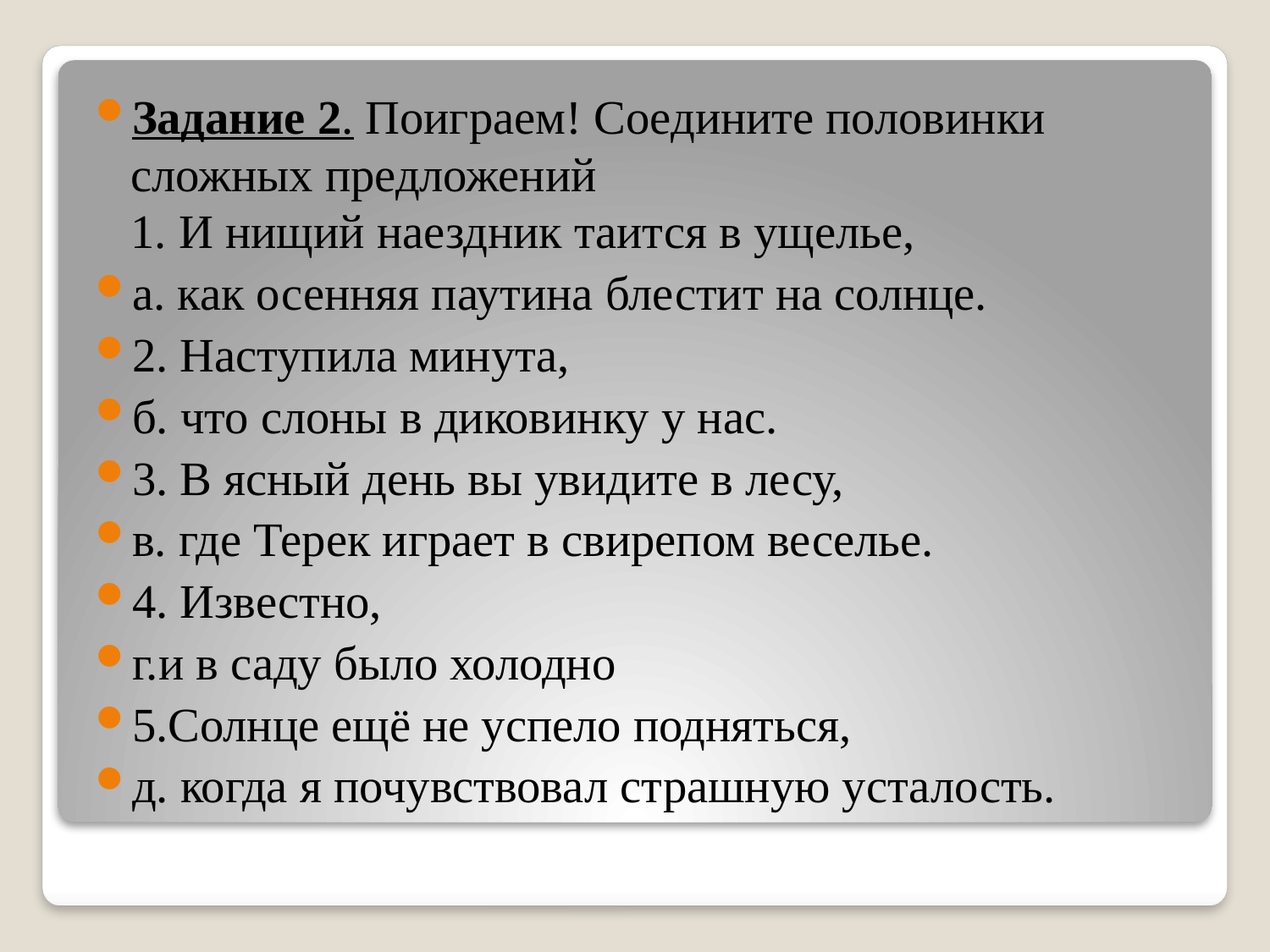

Задание 2. Поиграем! Соедините половинки сложных предложений
1. И нищий наездник таится в ущелье,
а. как осенняя паутина блестит на солнце.
2. Наступила минута,
б. что слоны в диковинку у нас.
3. В ясный день вы увидите в лесу,
в. где Терек играет в свирепом веселье.
4. Известно,
г.и в саду было холодно
5.Солнце ещё не успело подняться,
д. когда я почувствовал страшную усталость.